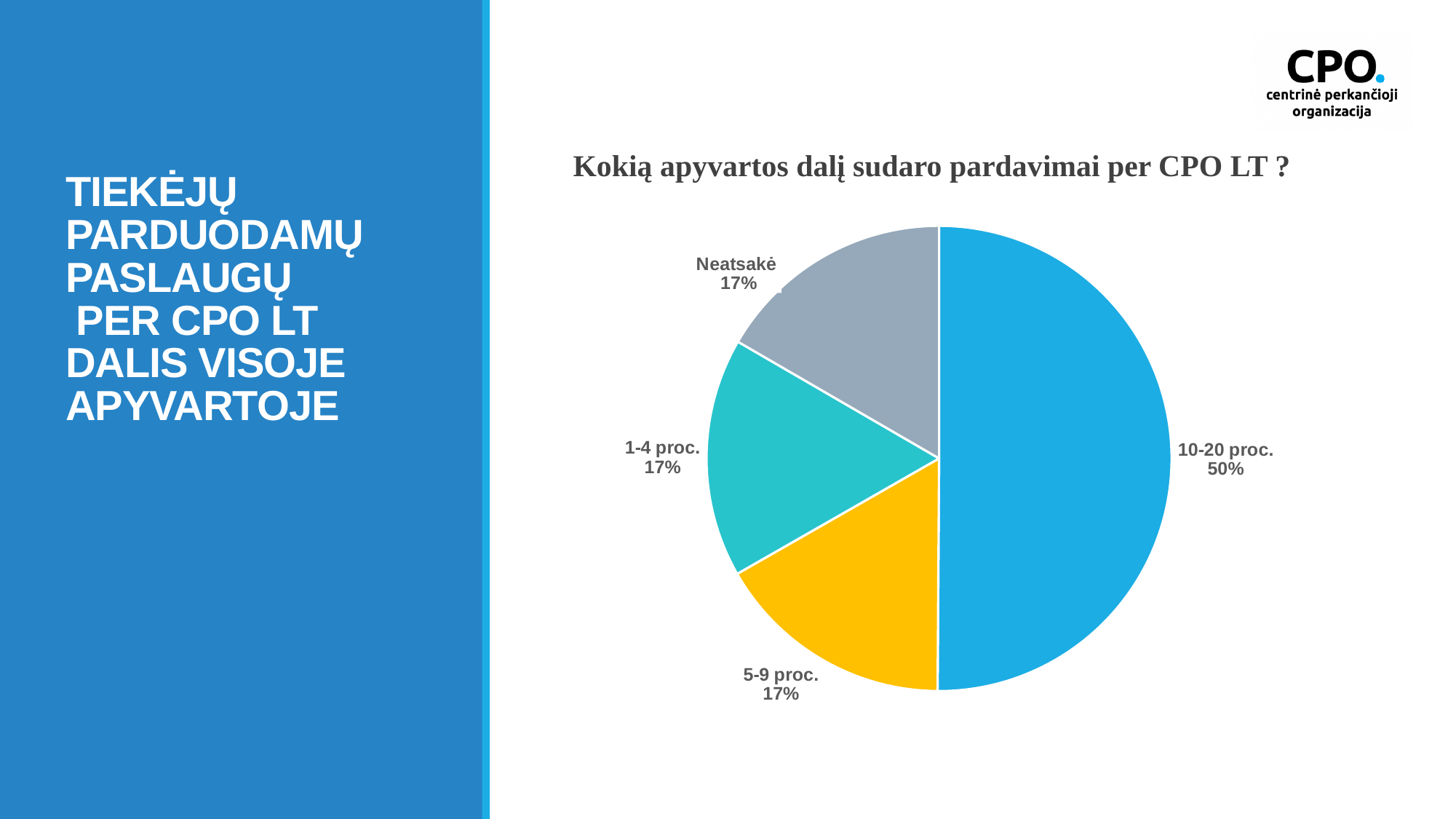

Kokią apyvartos dalį sudaro pardavimai per CPO LT ?

# Tiekėjų parduodamų PASLAUGŲ per CPO LT  Dalis visoje apyvartoje

### Chart

| Category | Pardavimas |
|---|---|
| 10-20 proc. | 50.0 |
| 5-9 proc. | 16.6 |
| 1-4 proc. | 16.6 |
| Neatsakė  | 16.6 |